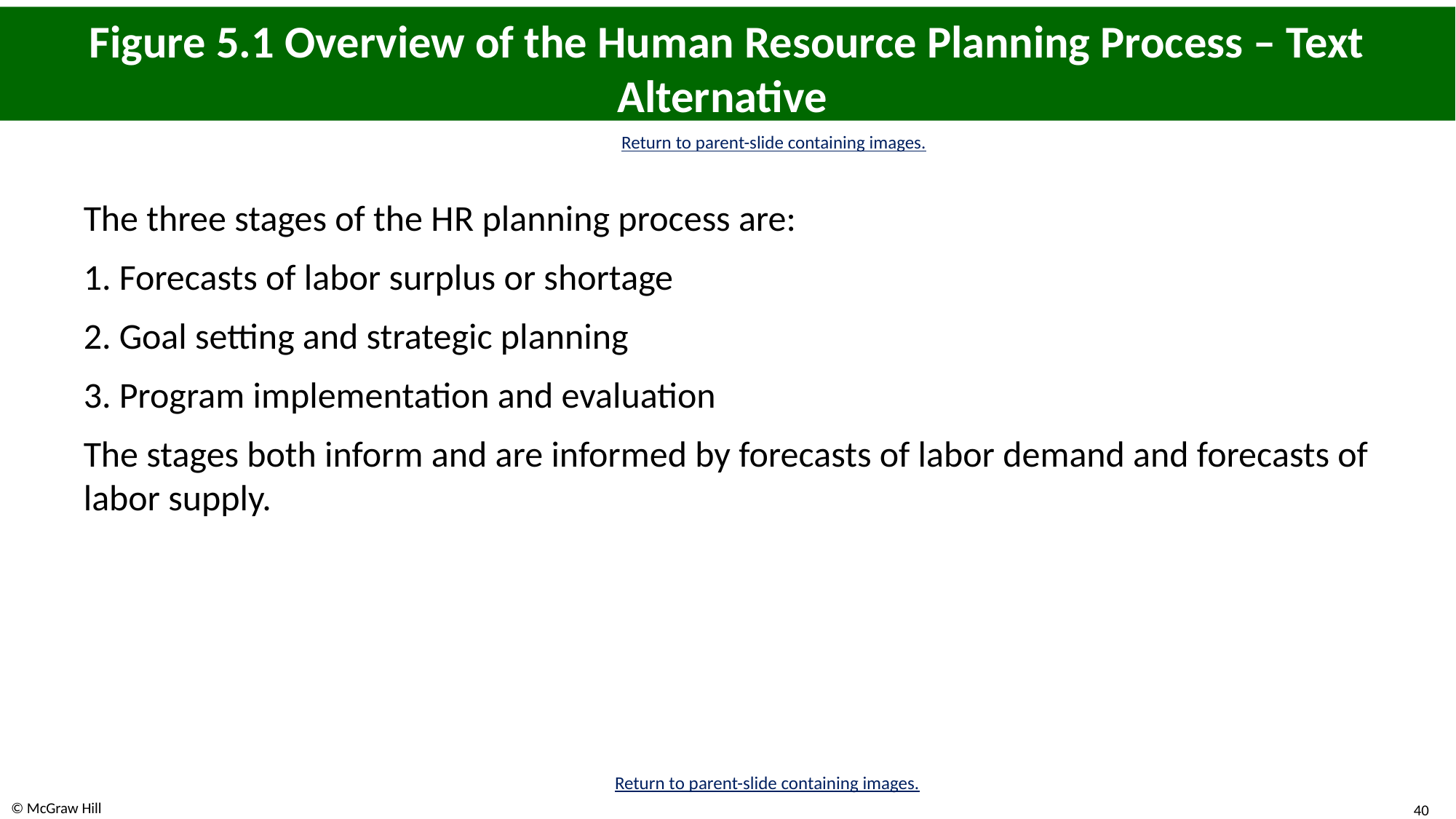

# Figure 5.1 Overview of the Human Resource Planning Process – Text Alternative
Return to parent-slide containing images.
The three stages of the H R planning process are:
1. Forecasts of labor surplus or shortage
2. Goal setting and strategic planning
3. Program implementation and evaluation
The stages both inform and are informed by forecasts of labor demand and forecasts of labor supply.
Return to parent-slide containing images.